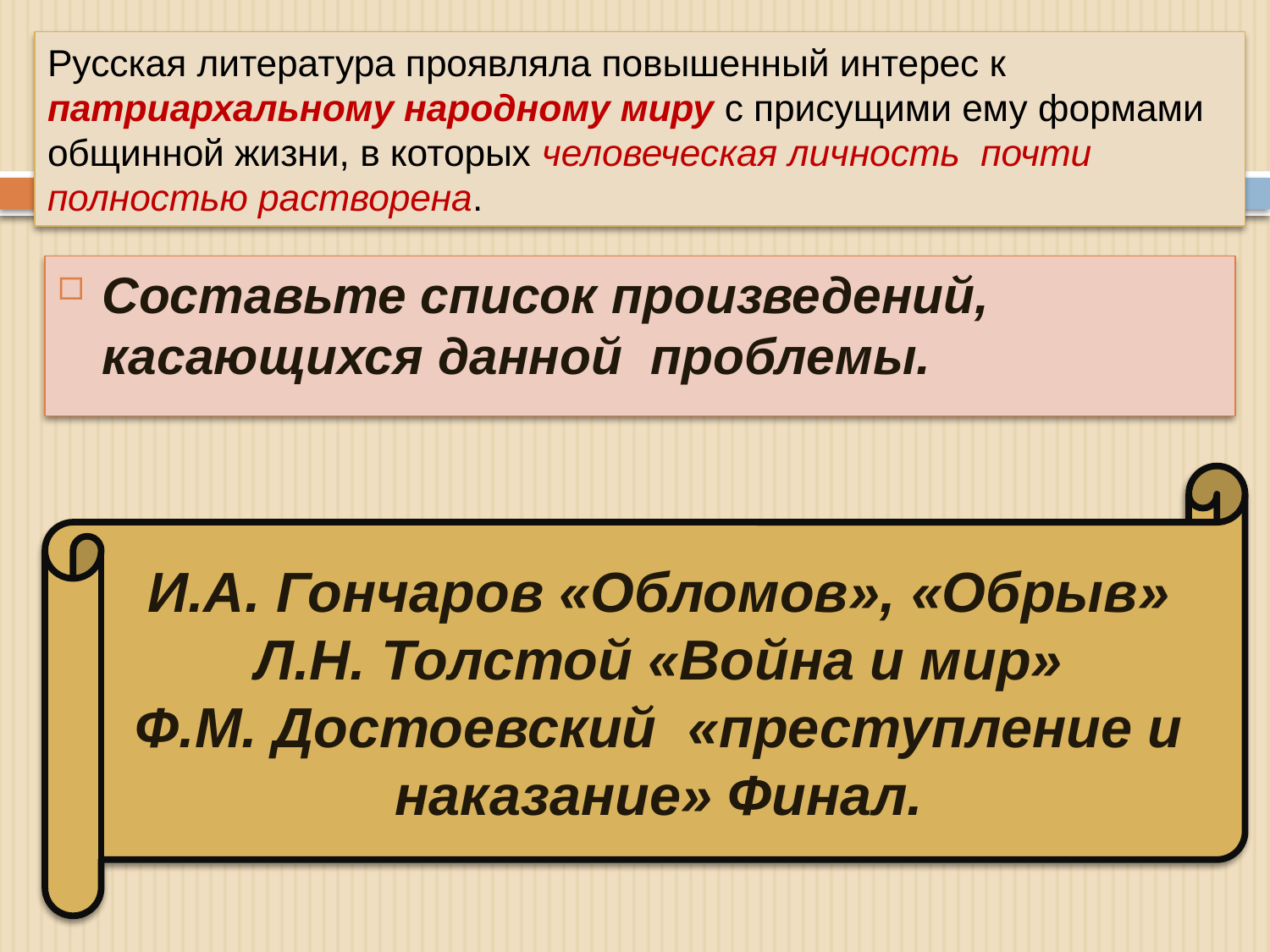

# Русская литература проявляла повышенный интерес к патриархальному народному миру с присущими ему формами общинной жизни, в которых человеческая личность  почти полностью растворена.
Составьте список произведений, касающихся данной  проблемы.

И.А. Гончаров «Обломов», «Обрыв»
Л.Н. Толстой «Война и мир»
Ф.М. Достоевский  «преступление и наказание» Финал.